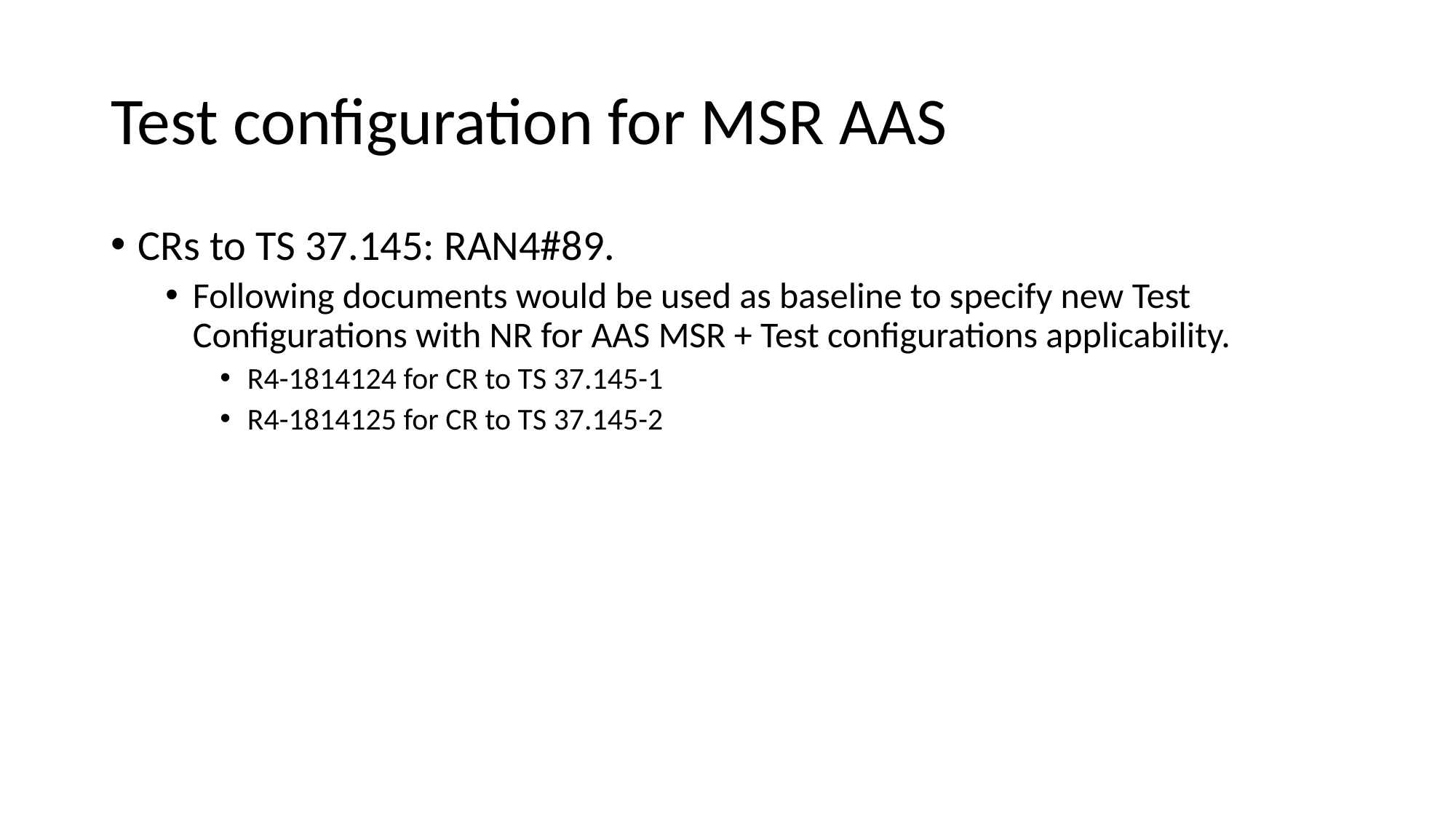

# Test configuration for MSR AAS
CRs to TS 37.145: RAN4#89.
Following documents would be used as baseline to specify new Test Configurations with NR for AAS MSR + Test configurations applicability.
R4-1814124 for CR to TS 37.145-1
R4-1814125 for CR to TS 37.145-2